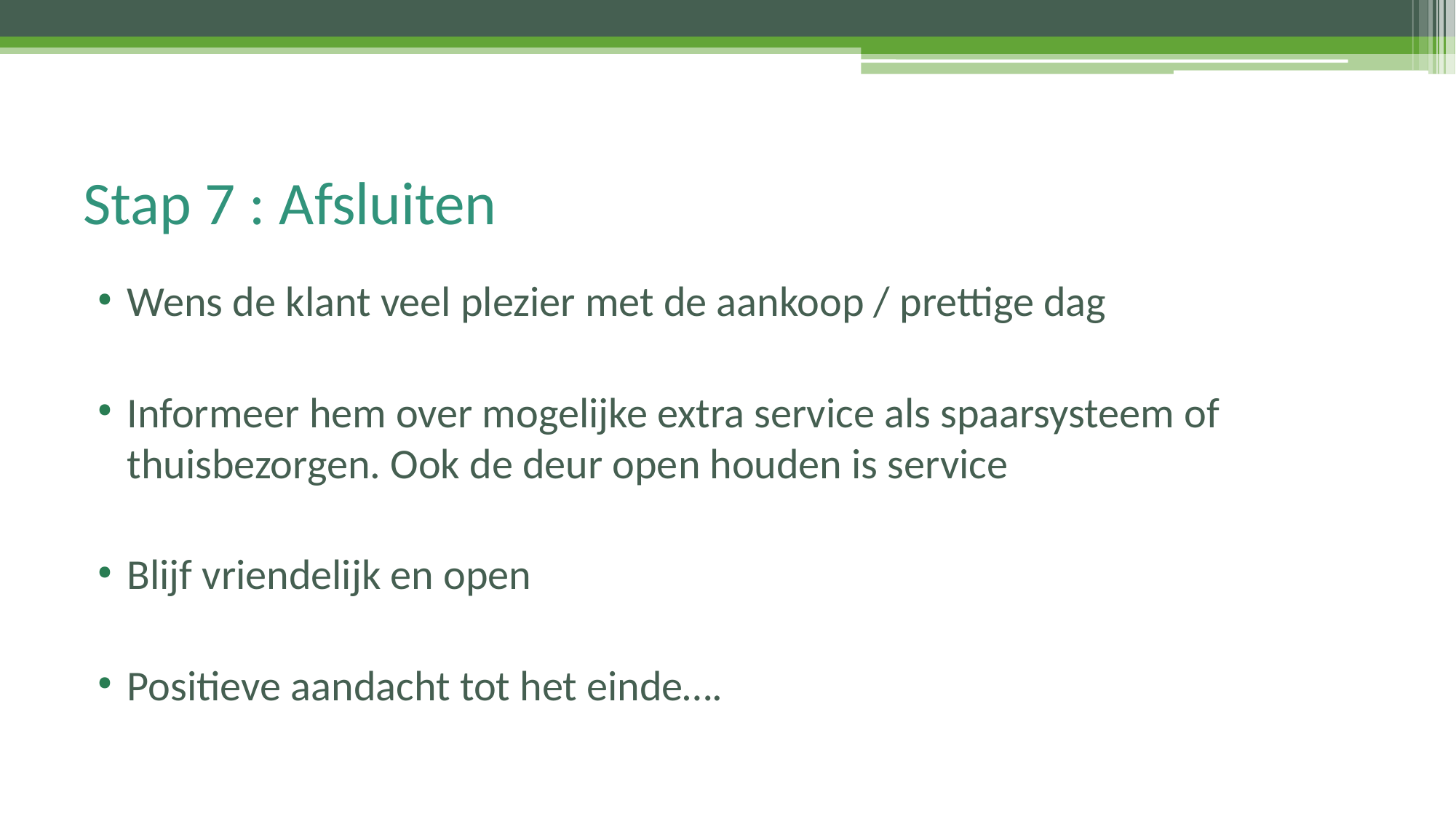

# Stap 7 : Afsluiten
Wens de klant veel plezier met de aankoop / prettige dag

Informeer hem over mogelijke extra service als spaarsysteem of thuisbezorgen. Ook de deur open houden is service

Blijf vriendelijk en open

Positieve aandacht tot het einde….